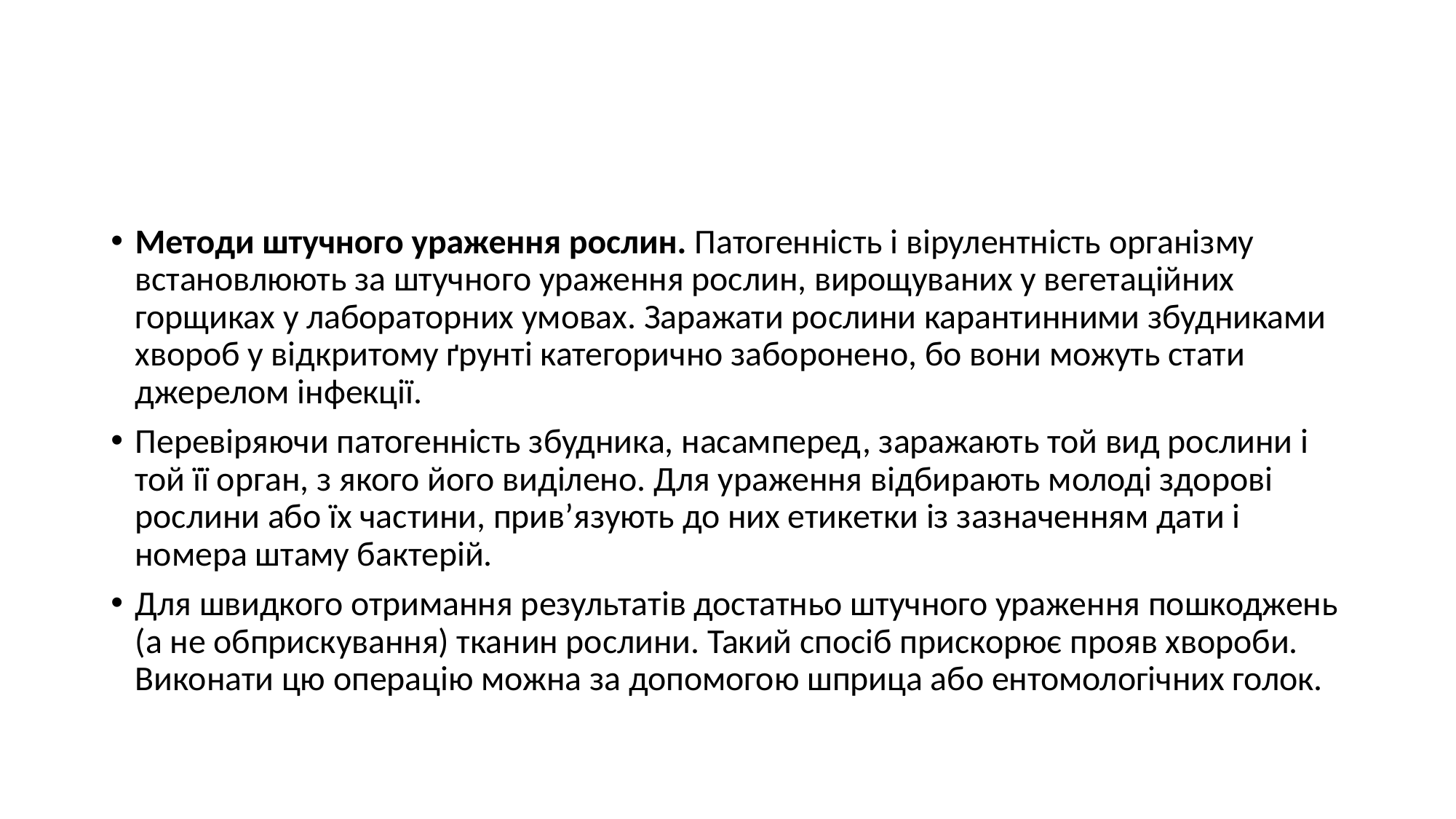

#
Методи штучного ураження рослин. Патогенність і вірулентність організму встановлюють за штучного ураження рослин, вирощуваних у вегетаційних горщиках у лабораторних умовах. Заражати рослини карантинними збудниками хвороб у відкритому ґрунті категорично заборонено, бо вони можуть стати джерелом інфекції.
Перевіряючи патогенність збудника, насамперед, заражають той вид рослини і той її орган, з якого його виділено. Для ураження відбирають молоді здорові рослини або їх частини, прив’язують до них етикетки із зазначенням дати і номера штаму бактерій.
Для швидкого отримання результатів достатньо штучного ураження пошкоджень (а не обприскування) тканин рослини. Такий спосіб прискорює прояв хвороби. Виконати цю операцію можна за допомогою шприца або ентомологічних голок.